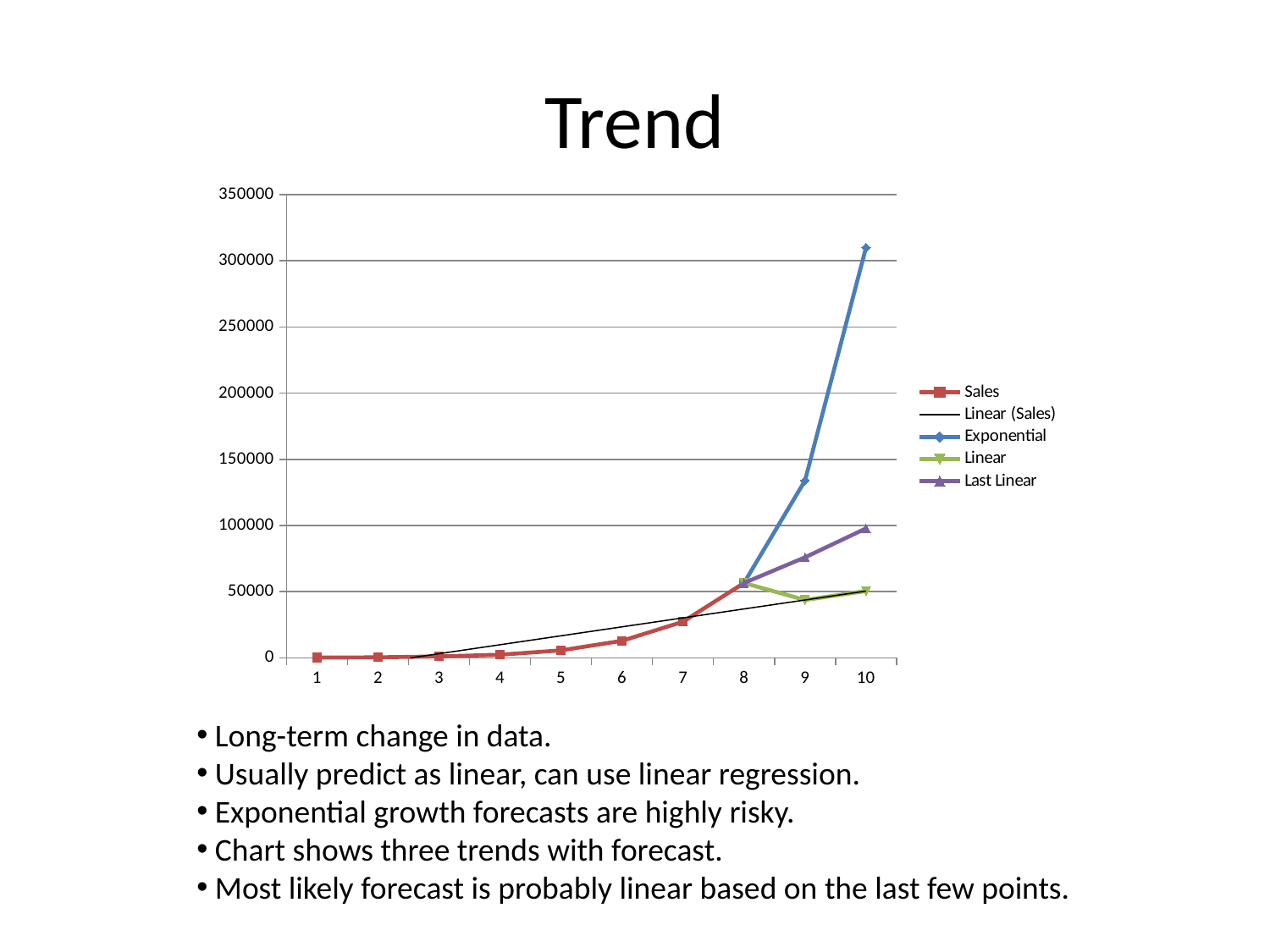

# Trend

### Chart

| Category | Sales | Exponential | Linear | Last Linear |
|---|---|---|---|---|
| 1 | 193.62206077884443 | None | None | None |
| 2 | 435.8668533467701 | None | None | None |
| 3 | 1080.2712853028772 | None | None | None |
| 4 | 2404.1879593167137 | None | None | None |
| 5 | 5678.207603447001 | None | None | None |
| 6 | 12880.104256985916 | None | None | None |
| 7 | 27313.06715004143 | None | None | None |
| 8 | 56573.43355997573 | 56573.43355997573 | 56573.43355997573 | 56573.43355997573 |
| 9 | None | 133943.07643944168 | 43733.3201199189 | 75948.8642919908 |
| 10 | None | 310019.6306523397 | 50491.8701263121 | 97795.5289434857 |
 Long-term change in data.
 Usually predict as linear, can use linear regression.
 Exponential growth forecasts are highly risky.
 Chart shows three trends with forecast.
 Most likely forecast is probably linear based on the last few points.